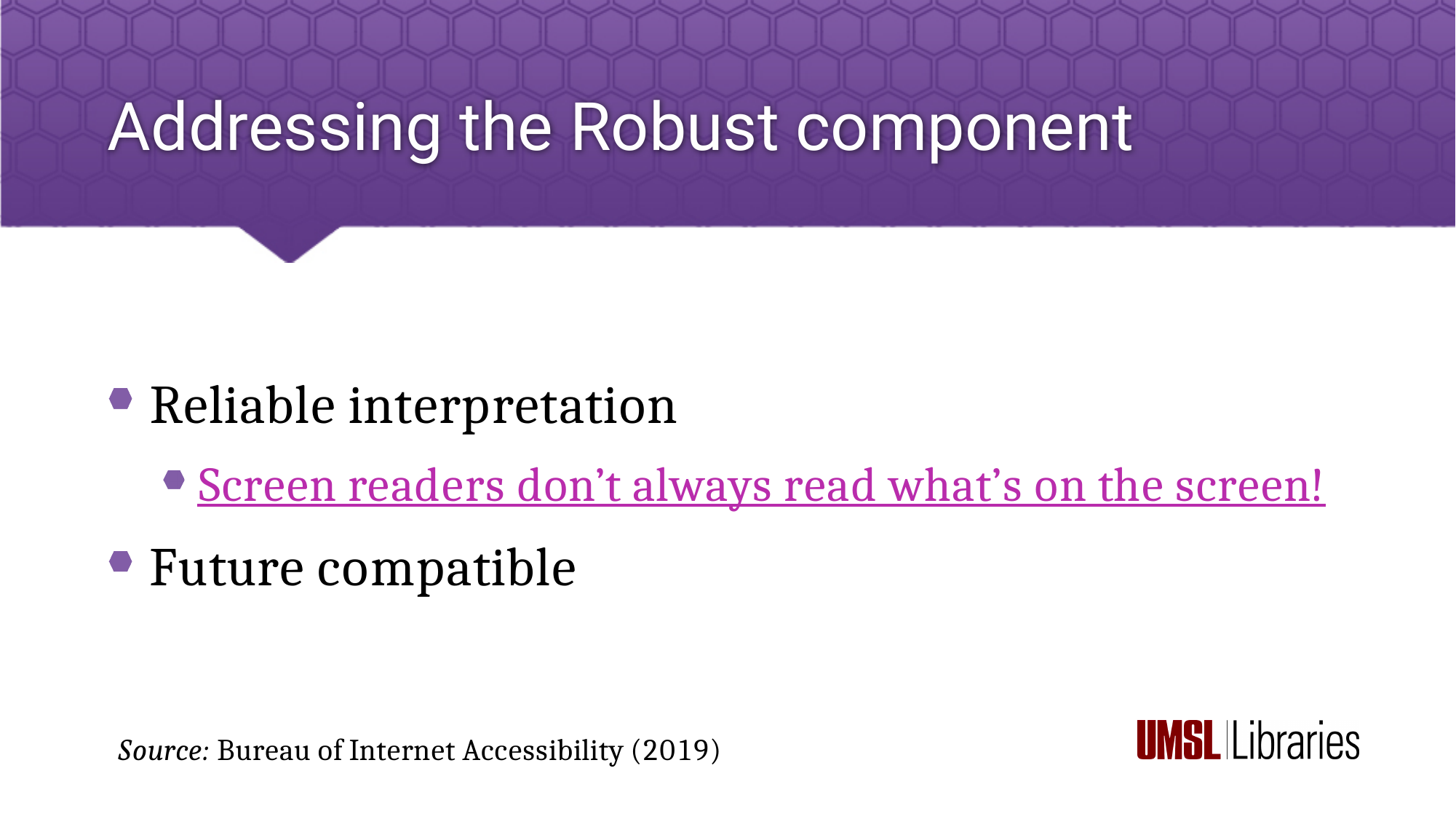

# Addressing the Robust component
Reliable interpretation
Screen readers don’t always read what’s on the screen!
Future compatible
Source: Bureau of Internet Accessibility (2019)